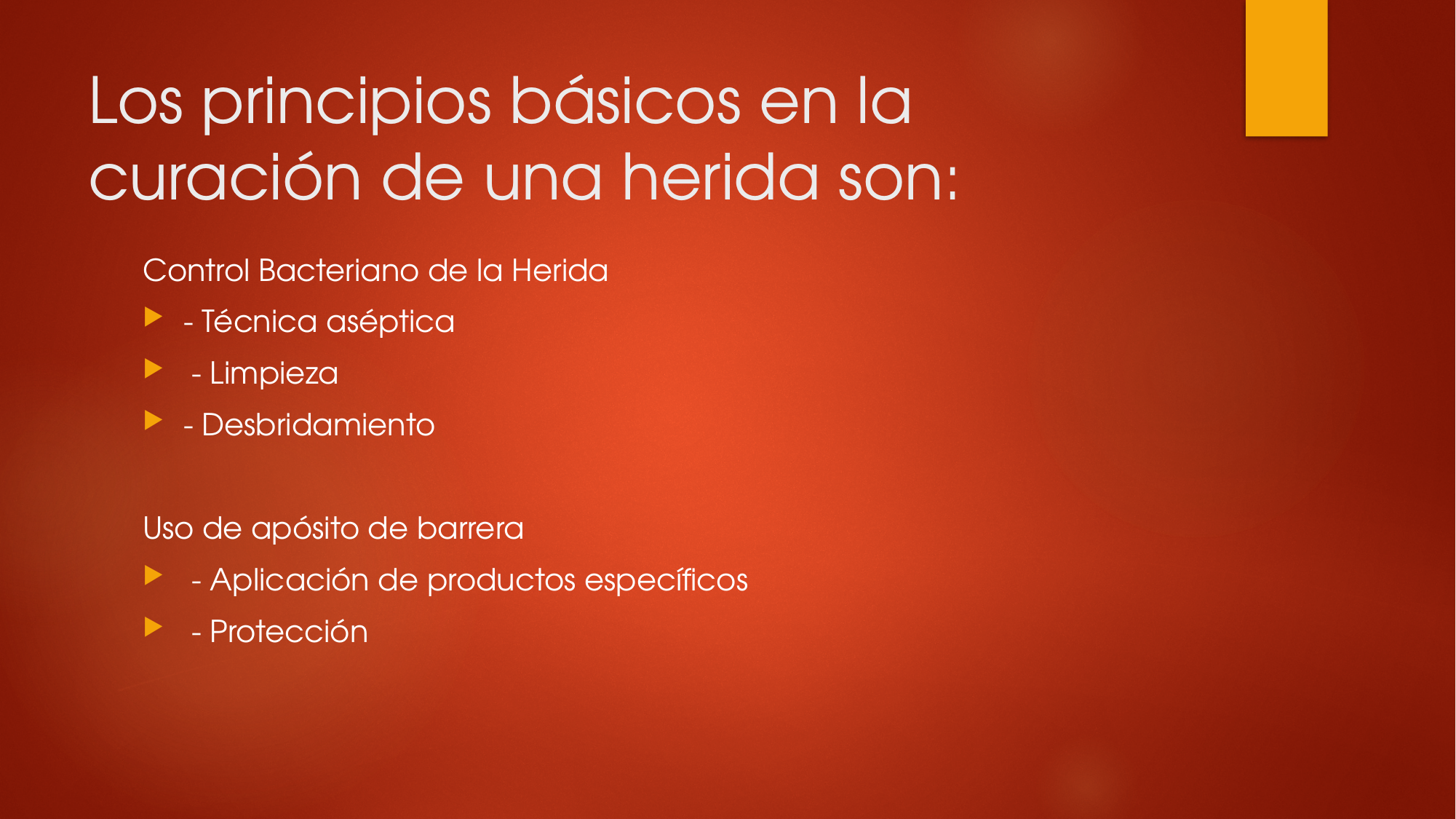

# Los principios básicos en la curación de una herida son:
Control Bacteriano de la Herida
- Técnica aséptica
 - Limpieza
- Desbridamiento

Uso de apósito de barrera
 - Aplicación de productos específicos
 - Protección